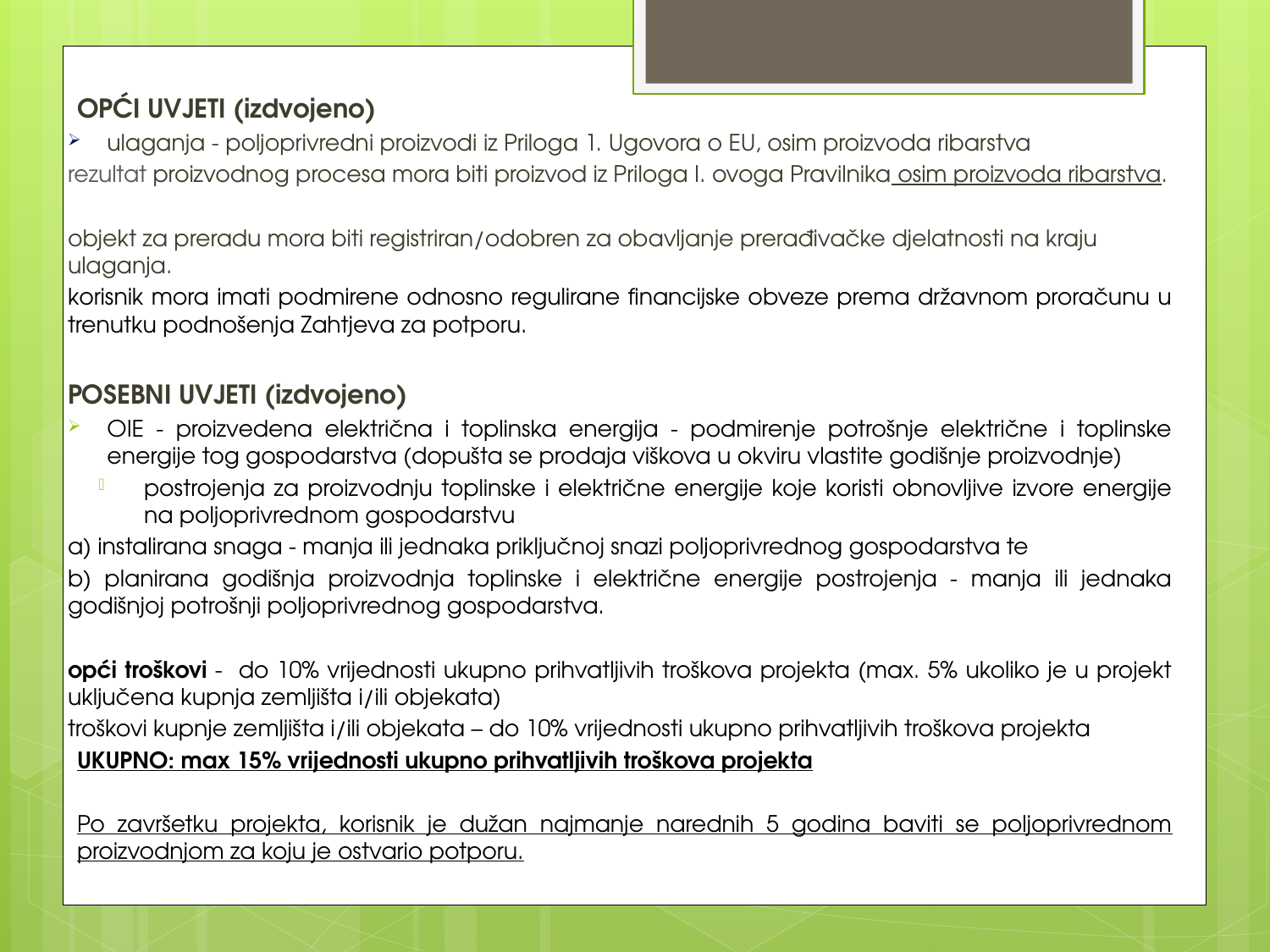

OPĆI UVJETI (izdvojeno)
ulaganja - poljoprivredni proizvodi iz Priloga 1. Ugovora o EU, osim proizvoda ribarstva
rezultat proizvodnog procesa mora biti proizvod iz Priloga I. ovoga Pravilnika osim proizvoda ribarstva.

objekt za preradu mora biti registriran/odobren za obavljanje prerađivačke djelatnosti na kraju ulaganja.
korisnik mora imati podmirene odnosno regulirane financijske obveze prema državnom proračunu u trenutku podnošenja Zahtjeva za potporu.

POSEBNI UVJETI (izdvojeno)
OIE - proizvedena električna i toplinska energija - podmirenje potrošnje električne i toplinske energije tog gospodarstva (dopušta se prodaja viškova u okviru vlastite godišnje proizvodnje)
postrojenja za proizvodnju toplinske i električne energije koje koristi obnovljive izvore energije na poljoprivrednom gospodarstvu
a) instalirana snaga - manja ili jednaka priključnoj snazi poljoprivrednog gospodarstva te
b) planirana godišnja proizvodnja toplinske i električne energije postrojenja - manja ili jednaka godišnjoj potrošnji poljoprivrednog gospodarstva.

opći troškovi -  do 10% vrijednosti ukupno prihvatljivih troškova projekta (max. 5% ukoliko je u projekt uključena kupnja zemljišta i/ili objekata)
troškovi kupnje zemljišta i/ili objekata – do 10% vrijednosti ukupno prihvatljivih troškova projekta
UKUPNO: max 15% vrijednosti ukupno prihvatljivih troškova projekta

Po završetku projekta, korisnik je dužan najmanje narednih 5 godina baviti se poljoprivrednom proizvodnjom za koju je ostvario potporu.